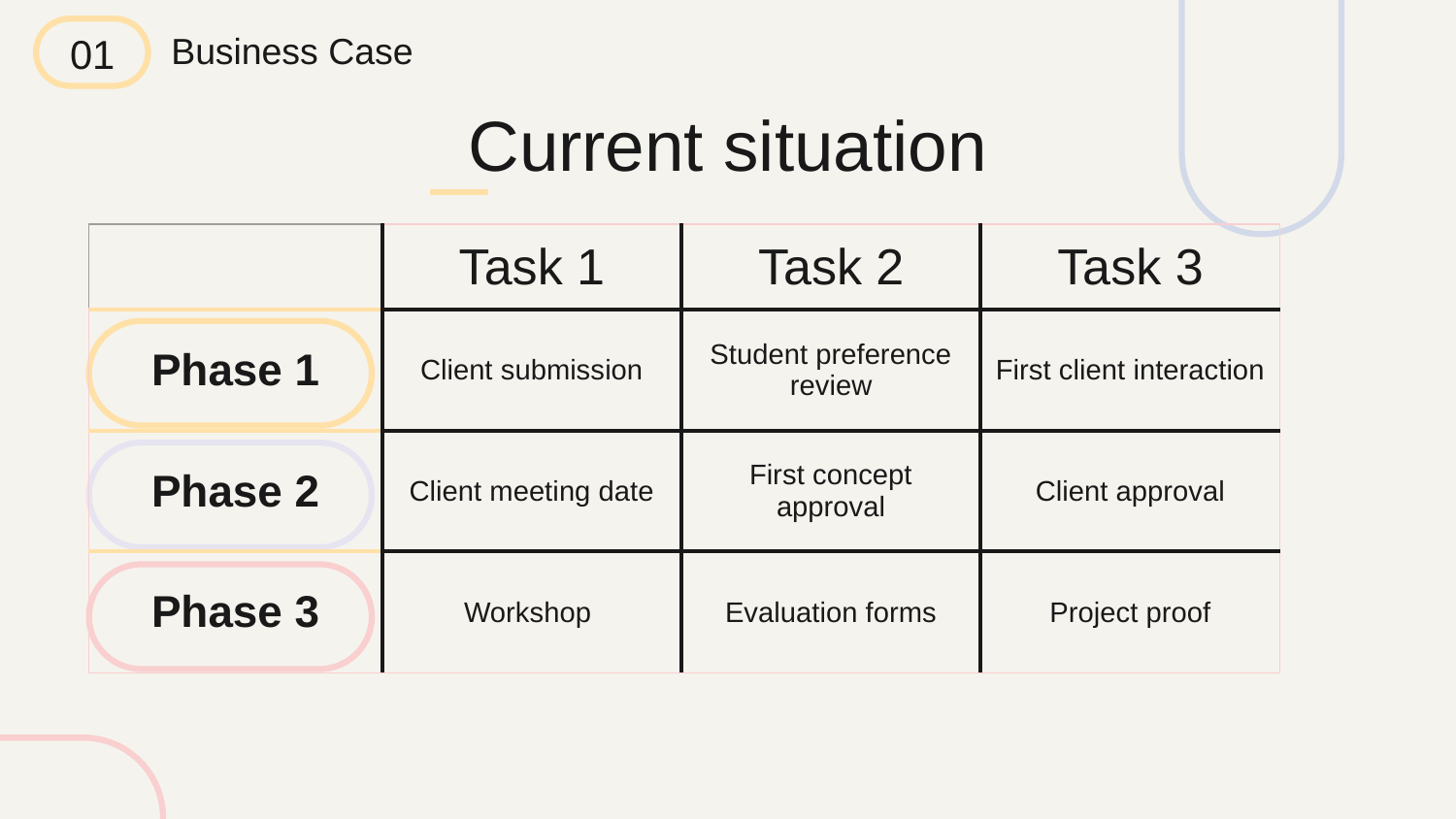

01

Business Case
# Current situation
|  | Task 1 | Task 2 | Task 3 |
| --- | --- | --- | --- |
| Phase 1 | Client submission | Student preference review | First client interaction |
| Phase 2 | Client meeting date | First concept approval | Client approval |
| Phase 3 | Workshop | Evaluation forms | Project proof |